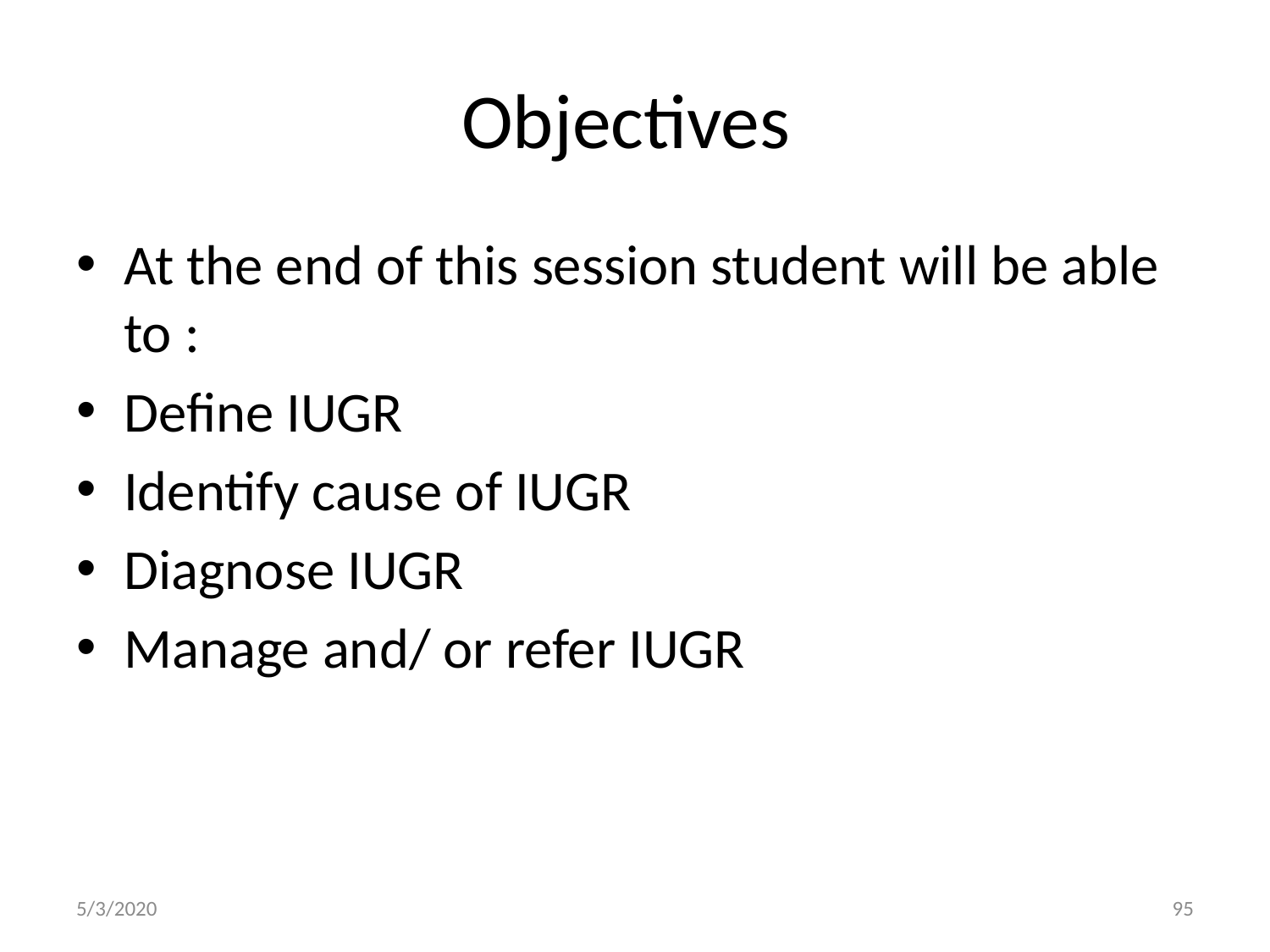

# Objectives
At the end of this session student will be able to :
Define IUGR
Identify cause of IUGR
Diagnose IUGR
Manage and/ or refer IUGR

5/3/2020
95